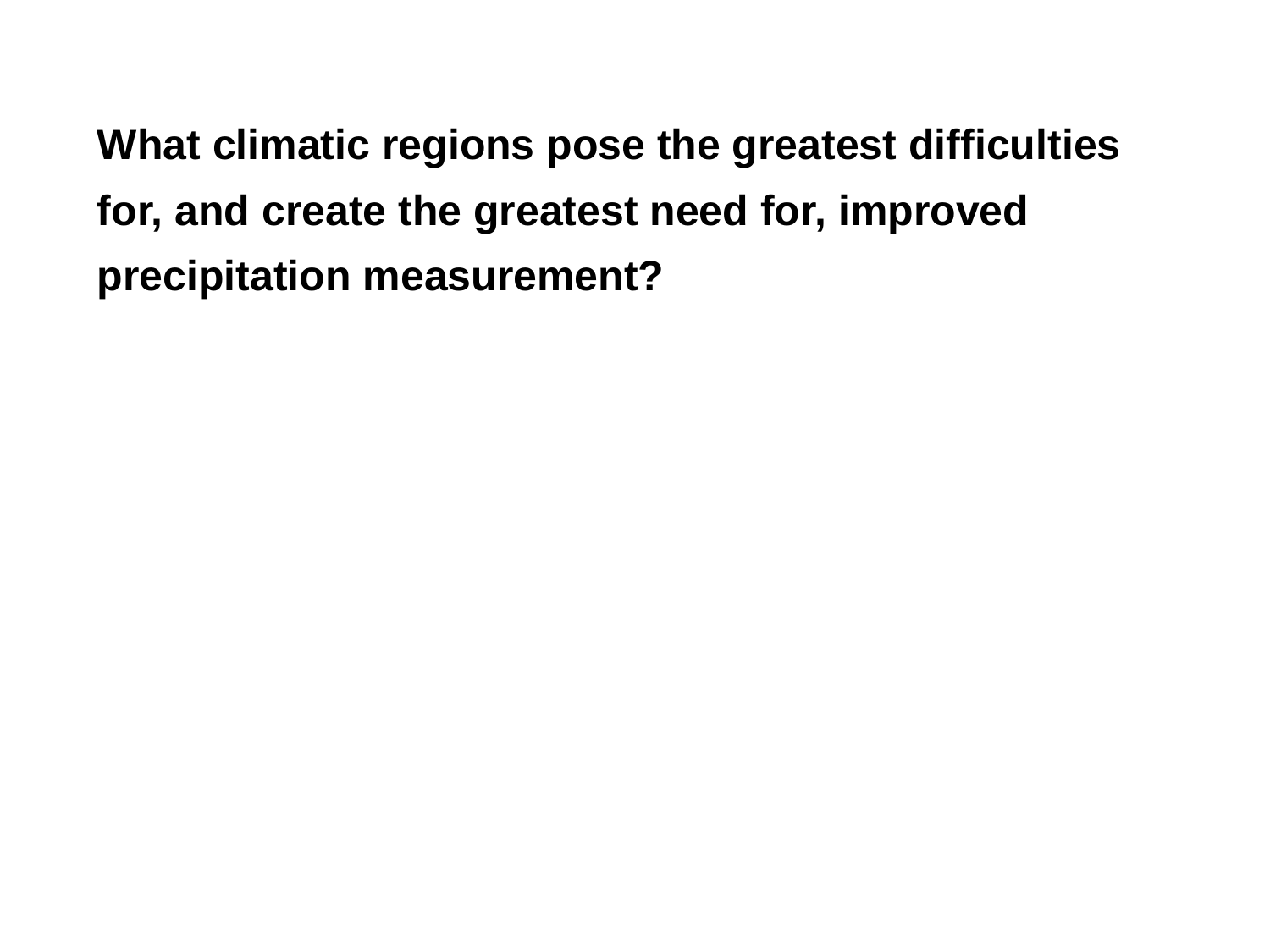

What climatic regions pose the greatest difficulties for, and create the greatest need for, improved precipitation measurement?